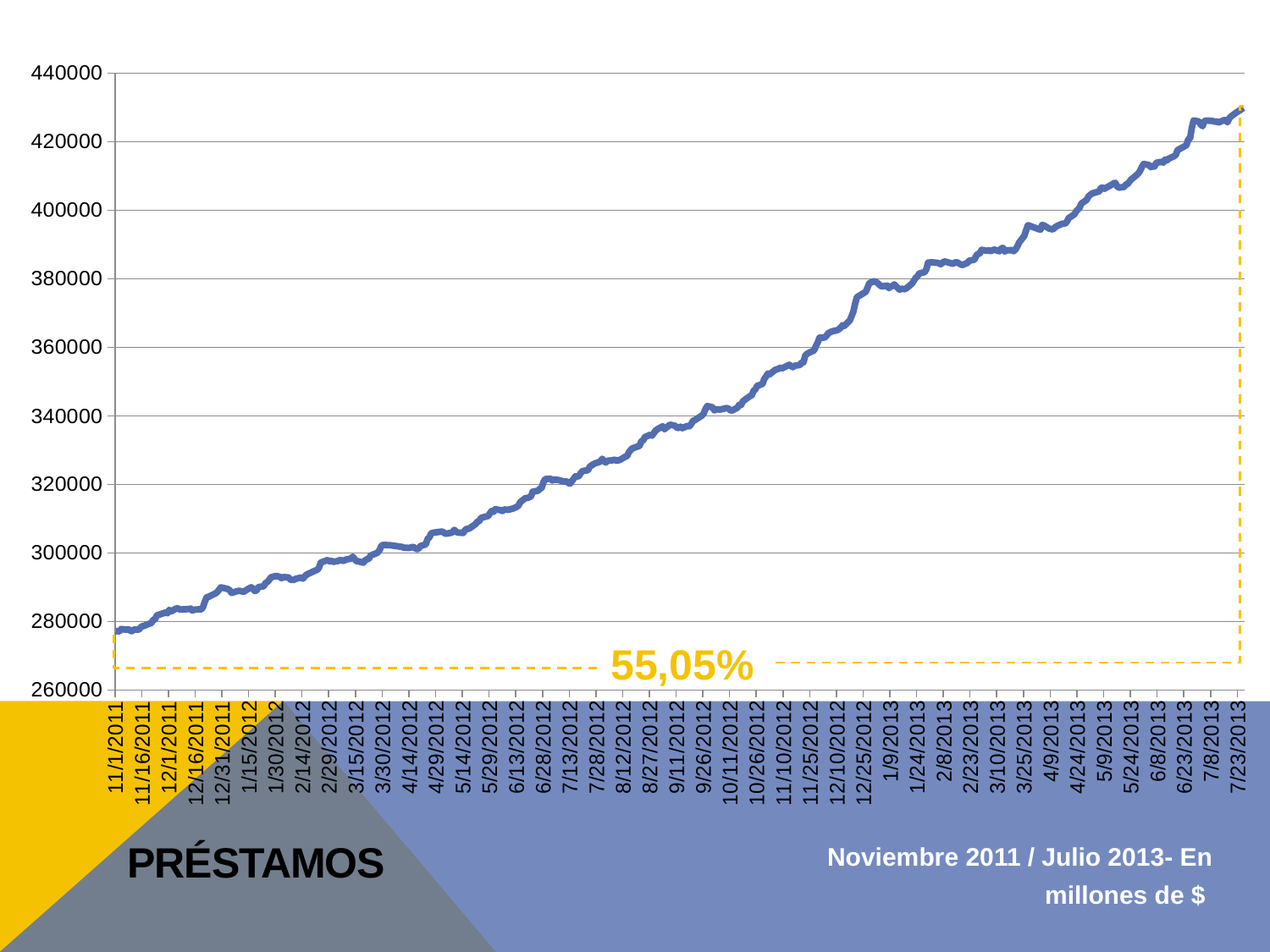

### Chart

| Category | MONTO |
|---|---|
| 41481 | 429857.0 |
| 41480 | 429544.0 |
| 41479 | 429115.0 |
| 41478 | 428841.0 |
| 41477 | 428514.0 |
| 41474 | 427340.0 |
| 41473 | 426788.0 |
| 41472 | 425643.0 |
| 41471 | 426263.0 |
| 41470 | 426259.0 |
| 41467 | 425577.0 |
| 41466 | 425890.0 |
| 41465 | 425844.0 |
| 41463 | 426084.0 |
| 41460 | 426137.0 |
| 41459 | 425961.0 |
| 41458 | 424502.0 |
| 41457 | 424973.0 |
| 41456 | 425878.0 |
| 41453 | 426169.0 |
| 41452 | 424007.0 |
| 41451 | 420909.0 |
| 41450 | 420685.0 |
| 41449 | 418943.0 |
| 41444 | 417528.0 |
| 41443 | 416149.0 |
| 41442 | 415741.0 |
| 41439 | 415025.0 |
| 41438 | 414541.0 |
| 41437 | 414787.0 |
| 41436 | 413899.0 |
| 41435 | 414106.0 |
| 41432 | 413849.0 |
| 41431 | 412724.0 |
| 41430 | 412890.0 |
| 41429 | 412558.0 |
| 41428 | 413182.0 |
| 41425 | 413469.0 |
| 41424 | 412653.0 |
| 41423 | 411503.0 |
| 41422 | 410753.0 |
| 41421 | 410252.0 |
| 41418 | 408965.0 |
| 41417 | 408345.0 |
| 41416 | 407691.0 |
| 41415 | 407482.0 |
| 41414 | 406783.0 |
| 41411 | 406572.0 |
| 41410 | 407038.0 |
| 41409 | 408005.0 |
| 41408 | 407766.0 |
| 41407 | 407440.0 |
| 41404 | 406574.0 |
| 41403 | 406261.0 |
| 41402 | 406570.0 |
| 41401 | 406536.0 |
| 41400 | 405511.0 |
| 41397 | 405043.0 |
| 41396 | 404888.0 |
| 41394 | 404022.0 |
| 41393 | 403024.0 |
| 41390 | 401925.0 |
| 41389 | 400748.0 |
| 41388 | 400167.0 |
| 41387 | 399641.0 |
| 41386 | 398747.0 |
| 41383 | 397749.0 |
| 41382 | 396771.0 |
| 41381 | 396129.0 |
| 41380 | 396100.0 |
| 41379 | 396017.0 |
| 41376 | 395300.0 |
| 41375 | 394883.0 |
| 41374 | 394389.0 |
| 41373 | 394499.0 |
| 41372 | 394604.0 |
| 41369 | 395555.0 |
| 41368 | 395688.0 |
| 41367 | 394291.0 |
| 41360 | 395625.0 |
| 41359 | 394174.0 |
| 41358 | 392557.0 |
| 41355 | 390505.0 |
| 41354 | 389390.0 |
| 41353 | 388530.0 |
| 41352 | 388054.0 |
| 41351 | 388374.0 |
| 41348 | 388272.0 |
| 41347 | 387951.0 |
| 41346 | 389022.0 |
| 41345 | 388840.0 |
| 41344 | 388019.0 |
| 41341 | 388529.0 |
| 41340 | 388270.0 |
| 41339 | 388078.0 |
| 41338 | 388304.0 |
| 41337 | 388148.0 |
| 41334 | 388446.0 |
| 41333 | 387369.0 |
| 41332 | 387254.0 |
| 41331 | 386740.0 |
| 41330 | 385576.0 |
| 41327 | 385272.0 |
| 41326 | 384624.0 |
| 41324 | 384189.0 |
| 41323 | 384019.0 |
| 41320 | 384826.0 |
| 41319 | 384735.0 |
| 41318 | 384355.0 |
| 41313 | 385086.0 |
| 41312 | 384620.0 |
| 41311 | 384247.0 |
| 41310 | 384534.0 |
| 41309 | 384671.0 |
| 41306 | 384789.0 |
| 41304 | 384728.0 |
| 41303 | 382768.0 |
| 41302 | 381916.0 |
| 41299 | 381550.0 |
| 41298 | 380696.0 |
| 41297 | 380252.0 |
| 41296 | 379475.0 |
| 41295 | 378611.0 |
| 41292 | 377299.0 |
| 41291 | 376976.0 |
| 41290 | 377013.0 |
| 41289 | 377127.0 |
| 41288 | 376808.0 |
| 41285 | 378357.0 |
| 41284 | 377861.0 |
| 41283 | 377824.0 |
| 41282 | 377249.0 |
| 41281 | 377984.0 |
| 41278 | 377763.0 |
| 41277 | 378080.0 |
| 41276 | 378583.0 |
| 41274 | 379321.0 |
| 41271 | 378712.0 |
| 41270 | 377460.0 |
| 41269 | 376187.0 |
| 41264 | 374624.0 |
| 41263 | 372692.0 |
| 41262 | 370397.0 |
| 41261 | 369058.0 |
| 41260 | 367794.0 |
| 41257 | 366279.0 |
| 41256 | 366432.0 |
| 41255 | 365805.0 |
| 41254 | 365311.0 |
| 41253 | 364987.0 |
| 41250 | 364649.0 |
| 41249 | 364372.0 |
| 41248 | 364167.0 |
| 41247 | 363407.0 |
| 41246 | 362863.0 |
| 41243 | 362795.0 |
| 41242 | 361409.0 |
| 41241 | 360364.0 |
| 41240 | 359133.0 |
| 41236 | 358102.0 |
| 41235 | 357551.0 |
| 41234 | 355607.0 |
| 41233 | 355574.0 |
| 41232 | 354863.0 |
| 41229 | 354616.0 |
| 41228 | 354205.0 |
| 41227 | 354581.0 |
| 41226 | 354911.0 |
| 41225 | 354619.0 |
| 41222 | 353870.0 |
| 41221 | 354033.0 |
| 41220 | 353753.0 |
| 41218 | 353377.0 |
| 41215 | 352112.0 |
| 41214 | 352320.0 |
| 41213 | 351449.0 |
| 41212 | 350751.0 |
| 41211 | 349296.0 |
| 41208 | 348749.0 |
| 41207 | 347701.0 |
| 41206 | 347274.0 |
| 41205 | 346033.0 |
| 41204 | 345774.0 |
| 41201 | 344663.0 |
| 41200 | 344241.0 |
| 41199 | 343163.0 |
| 41198 | 343229.0 |
| 41197 | 342425.0 |
| 41194 | 341584.0 |
| 41193 | 341645.0 |
| 41192 | 342082.0 |
| 41191 | 342303.0 |
| 41187 | 341820.0 |
| 41186 | 341931.0 |
| 41185 | 341845.0 |
| 41184 | 341620.0 |
| 41183 | 342495.0 |
| 41180 | 342854.0 |
| 41179 | 341942.0 |
| 41178 | 340714.0 |
| 41177 | 340094.0 |
| 41173 | 338743.0 |
| 41172 | 338575.0 |
| 41171 | 337613.0 |
| 41170 | 336981.0 |
| 41169 | 337107.0 |
| 41166 | 336426.0 |
| 41165 | 336863.0 |
| 41164 | 336473.0 |
| 41163 | 336552.0 |
| 41162 | 337109.0 |
| 41159 | 337441.0 |
| 41158 | 336931.0 |
| 41157 | 336614.0 |
| 41156 | 336078.0 |
| 41155 | 336980.0 |
| 41152 | 336098.0 |
| 41151 | 335700.0 |
| 41150 | 334950.0 |
| 41149 | 334243.0 |
| 41148 | 334486.0 |
| 41145 | 333835.0 |
| 41144 | 332785.0 |
| 41143 | 332631.0 |
| 41142 | 331258.0 |
| 41138 | 330534.0 |
| 41137 | 330056.0 |
| 41136 | 329409.0 |
| 41135 | 328329.0 |
| 41134 | 328110.0 |
| 41131 | 327175.0 |
| 41130 | 327026.0 |
| 41129 | 326932.0 |
| 41128 | 327260.0 |
| 41127 | 327075.0 |
| 41124 | 326910.0 |
| 41123 | 326396.0 |
| 41122 | 326824.0 |
| 41121 | 327504.0 |
| 41120 | 326668.0 |
| 41117 | 326148.0 |
| 41116 | 325890.0 |
| 41115 | 325558.0 |
| 41114 | 325126.0 |
| 41113 | 324146.0 |
| 41110 | 323916.0 |
| 41109 | 323365.0 |
| 41108 | 322471.0 |
| 41107 | 322311.0 |
| 41106 | 322384.0 |
| 41103 | 320263.0 |
| 41102 | 320424.0 |
| 41101 | 320949.0 |
| 41100 | 320819.0 |
| 41096 | 321349.0 |
| 41095 | 321344.0 |
| 41094 | 321512.0 |
| 41093 | 321157.0 |
| 41092 | 321688.0 |
| 41089 | 321543.0 |
| 41088 | 320647.0 |
| 41087 | 318939.0 |
| 41086 | 318754.0 |
| 41085 | 318166.0 |
| 41082 | 317882.0 |
| 41081 | 316441.0 |
| 41079 | 316056.0 |
| 41078 | 316056.0 |
| 41075 | 314835.0 |
| 41074 | 313839.0 |
| 41073 | 313436.0 |
| 41072 | 313214.0 |
| 41071 | 312976.0 |
| 41068 | 312596.0 |
| 41067 | 312646.0 |
| 41066 | 312707.0 |
| 41065 | 312253.0 |
| 41064 | 312494.0 |
| 41061 | 312763.0 |
| 41060 | 312015.0 |
| 41059 | 312282.0 |
| 41058 | 311586.0 |
| 41057 | 310797.0 |
| 41053 | 310256.0 |
| 41052 | 309280.0 |
| 41051 | 309197.0 |
| 41050 | 308479.0 |
| 41047 | 307363.0 |
| 41046 | 307000.0 |
| 41045 | 307097.0 |
| 41044 | 306647.0 |
| 41043 | 305871.0 |
| 41040 | 305975.0 |
| 41039 | 306173.0 |
| 41038 | 306757.0 |
| 41037 | 306083.0 |
| 41036 | 305874.0 |
| 41033 | 305603.0 |
| 41032 | 306017.0 |
| 41031 | 306267.0 |
| 41026 | 305903.0 |
| 41025 | 305714.0 |
| 41024 | 304544.0 |
| 41023 | 304142.0 |
| 41022 | 302519.0 |
| 41019 | 302031.0 |
| 41018 | 301323.0 |
| 41017 | 301124.0 |
| 41016 | 301381.0 |
| 41015 | 301786.0 |
| 41012 | 301428.0 |
| 41011 | 301607.0 |
| 41010 | 301455.0 |
| 41009 | 301727.0 |
| 41008 | 301822.0 |
| 41003 | 302197.0 |
| 41002 | 302275.0 |
| 40998 | 302360.0 |
| 40997 | 302032.0 |
| 40996 | 300788.0 |
| 40995 | 300159.0 |
| 40994 | 299869.0 |
| 40991 | 299276.0 |
| 40990 | 298288.0 |
| 40989 | 298165.0 |
| 40988 | 297907.0 |
| 40987 | 297192.0 |
| 40984 | 297570.0 |
| 40983 | 297663.0 |
| 40982 | 298271.0 |
| 40981 | 298937.0 |
| 40980 | 298335.0 |
| 40977 | 298086.0 |
| 40976 | 297720.0 |
| 40975 | 297778.0 |
| 40974 | 298034.0 |
| 40973 | 297709.0 |
| 40970 | 297394.0 |
| 40969 | 297766.0 |
| 40968 | 297545.0 |
| 40967 | 297967.0 |
| 40963 | 297197.0 |
| 40962 | 295642.0 |
| 40961 | 295120.0 |
| 40956 | 293924.0 |
| 40955 | 293657.0 |
| 40954 | 293112.0 |
| 40953 | 292498.0 |
| 40952 | 292837.0 |
| 40949 | 292459.0 |
| 40948 | 292205.0 |
| 40947 | 292161.0 |
| 40946 | 292219.0 |
| 40945 | 292848.0 |
| 40942 | 292986.0 |
| 40941 | 292669.0 |
| 40940 | 293080.0 |
| 40939 | 293172.0 |
| 40938 | 293314.0 |
| 40935 | 292890.0 |
| 40934 | 292087.0 |
| 40933 | 291575.0 |
| 40932 | 291183.0 |
| 40931 | 290305.0 |
| 40928 | 290068.0 |
| 40927 | 289045.0 |
| 40926 | 288929.0 |
| 40925 | 289551.0 |
| 40924 | 290000.0 |
| 40921 | 289141.0 |
| 40920 | 288682.0 |
| 40919 | 288824.0 |
| 40918 | 288886.0 |
| 40917 | 288987.0 |
| 40914 | 288532.0 |
| 40913 | 288349.0 |
| 40912 | 289066.0 |
| 40911 | 289497.0 |
| 40907 | 289967.0 |
| 40906 | 289322.0 |
| 40905 | 288630.0 |
| 40904 | 288256.0 |
| 40900 | 287210.0 |
| 40899 | 287102.0 |
| 40898 | 285855.0 |
| 40897 | 284288.0 |
| 40896 | 283564.0 |
| 40893 | 283530.0 |
| 40892 | 283451.0 |
| 40891 | 283204.0 |
| 40890 | 283798.0 |
| 40889 | 283657.0 |
| 40884 | 283504.0 |
| 40883 | 283807.0 |
| 40882 | 283842.0 |
| 40879 | 282956.0 |
| 40878 | 283416.0 |
| 40877 | 282439.0 |
| 40876 | 282653.0 |
| 40872 | 281972.0 |
| 40871 | 281796.0 |
| 40870 | 280669.0 |
| 40869 | 280504.0 |
| 40868 | 279616.0 |
| 40865 | 279022.0 |
| 40864 | 278735.0 |
| 40863 | 278724.0 |
| 40862 | 278327.0 |
| 40861 | 277667.0 |
| 40858 | 277637.0 |
| 40857 | 277189.0 |
| 40856 | 277408.0 |
| 40855 | 277787.0 |
| 40854 | 277624.0 |
| 40851 | 277815.0 |
| 40850 | 277123.0 |
| 40849 | 277163.0 |
| 40848 | 277243.0 |

55,05%

# Préstamos
Noviembre 2011 / Julio 2013- En millones de $